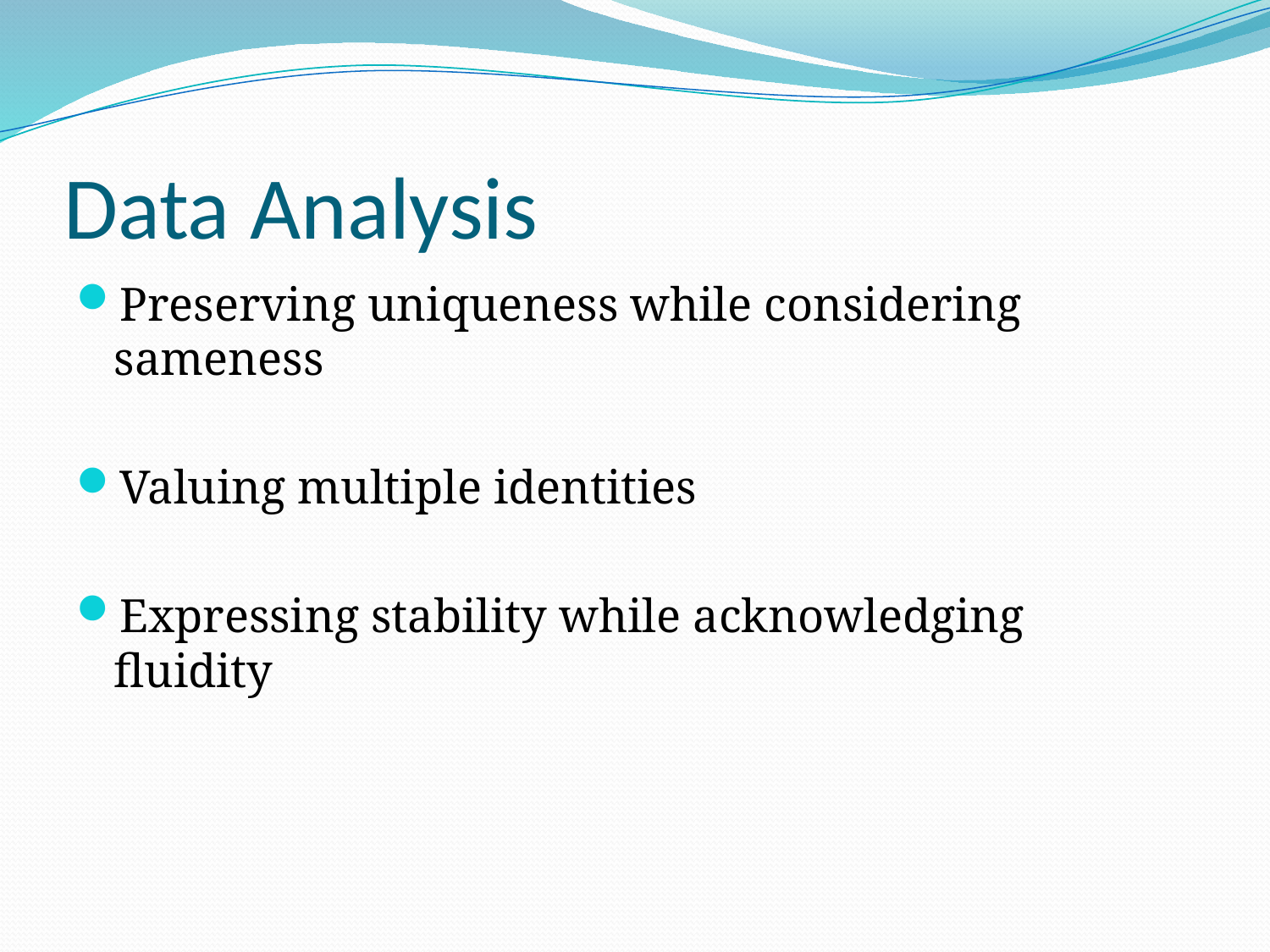

# Data Analysis
Preserving uniqueness while considering sameness

Valuing multiple identities

Expressing stability while acknowledging fluidity